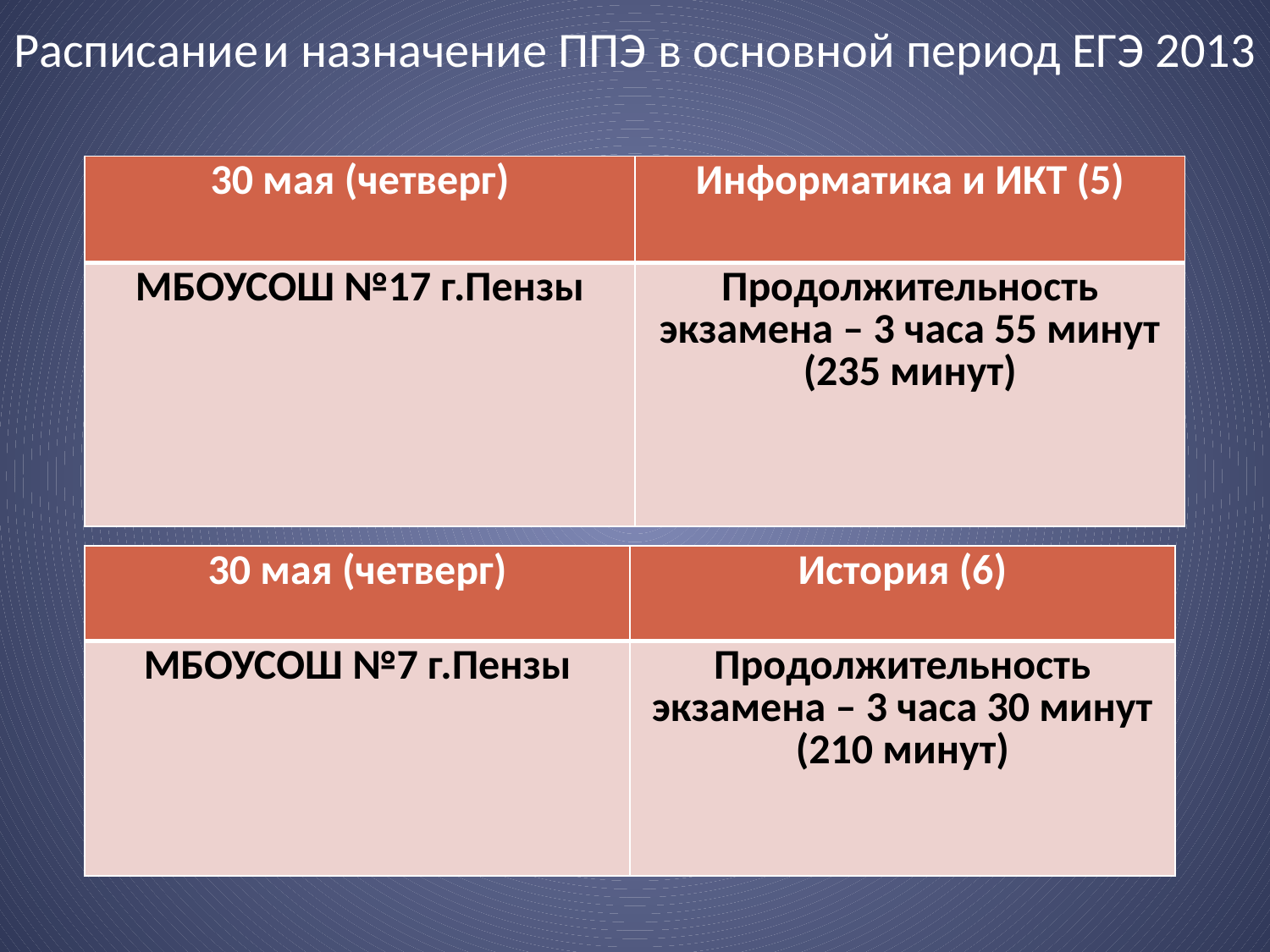

Расписание и назначение ППЭ в основной период ЕГЭ 2013
| 30 мая (четверг) | Информатика и ИКТ (5) |
| --- | --- |
| МБОУСОШ №17 г.Пензы | Продолжительность экзамена – 3 часа 55 минут (235 минут) |
| 30 мая (четверг) | История (6) |
| --- | --- |
| МБОУСОШ №7 г.Пензы | Продолжительность экзамена – 3 часа 30 минут (210 минут) |